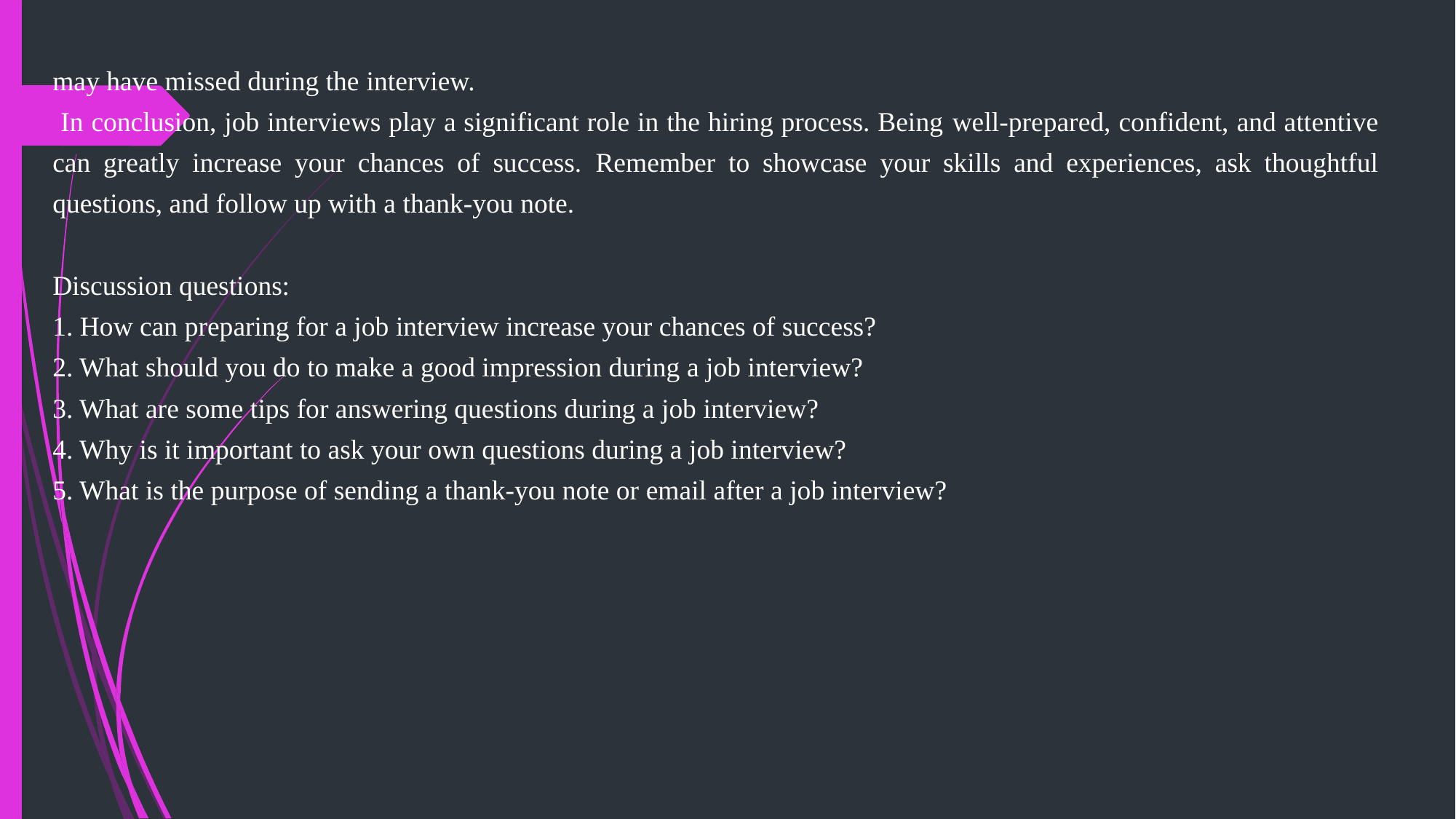

may have missed during the interview.
 In conclusion, job interviews play a significant role in the hiring process. Being well-prepared, confident, and attentive can greatly increase your chances of success. Remember to showcase your skills and experiences, ask thoughtful questions, and follow up with a thank-you note.

Discussion questions:
1. How can preparing for a job interview increase your chances of success?
2. What should you do to make a good impression during a job interview?
3. What are some tips for answering questions during a job interview?
4. Why is it important to ask your own questions during a job interview?
5. What is the purpose of sending a thank-you note or email after a job interview?